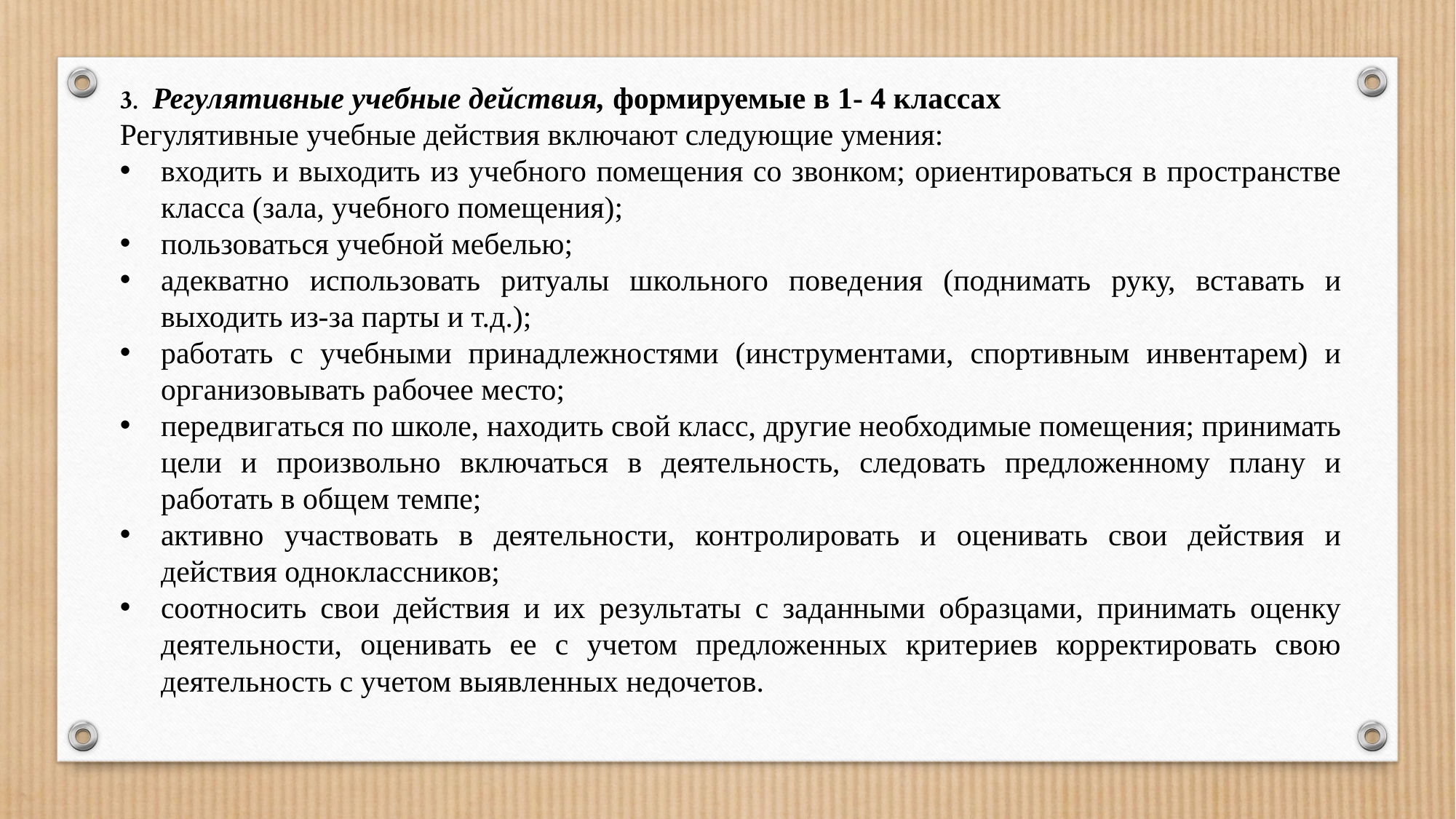

3.  Регулятивные учебные действия, формируемые в 1- 4 классах
Регулятивные учебные действия включают следующие умения:
входить и выходить из учебного помещения со звонком; ориентироваться в пространстве класса (зала, учебного помещения);
пользоваться учебной мебелью;
адекватно использовать ритуалы школьного поведения (поднимать руку, вставать и выходить из-за парты и т.д.);
работать с учебными принадлежностями (инструментами, спортивным инвентарем) и организовывать рабочее место;
передвигаться по школе, находить свой класс, другие необходимые помещения; принимать цели и произвольно включаться в деятельность, следовать предложенному плану и работать в общем темпе;
активно участвовать в деятельности, контролировать и оценивать свои действия и действия одноклассников;
соотносить свои действия и их результаты с заданными образцами, принимать оценку деятельности, оценивать ее с учетом предложенных критериев корректировать свою деятельность с учетом выявленных недочетов.